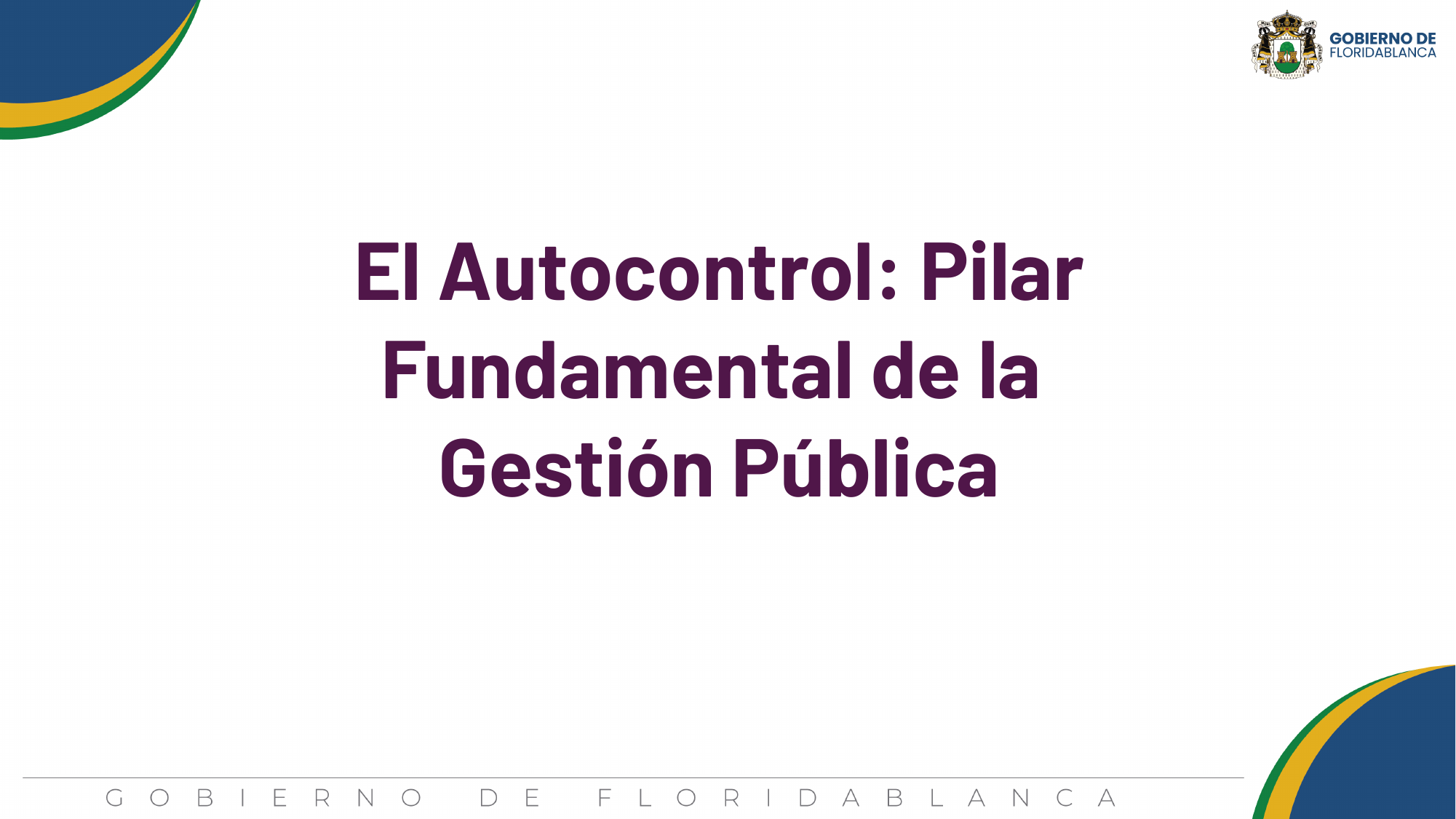

El Autocontrol: Pilar Fundamental de la
Gestión Pública